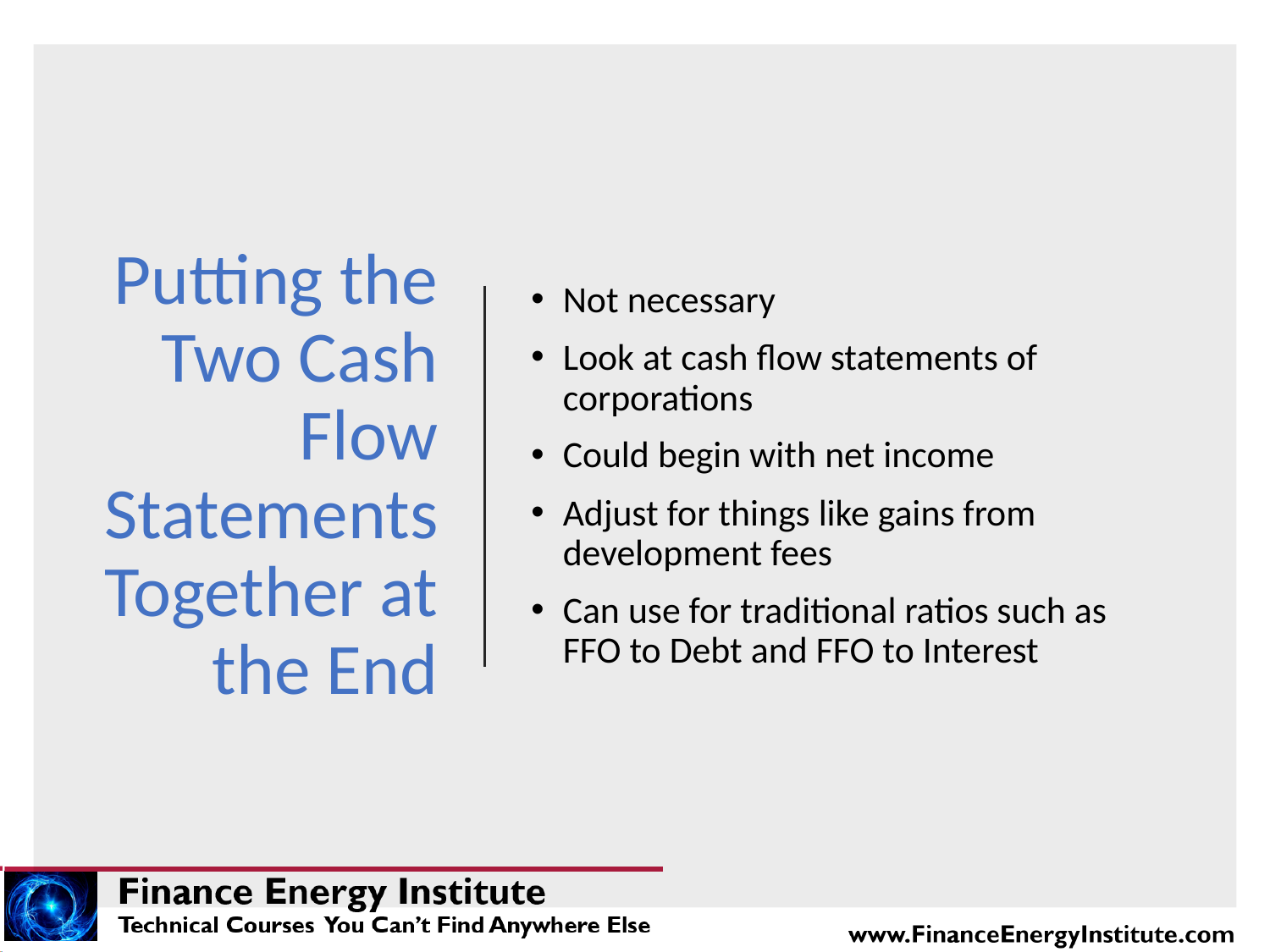

# Putting the Two Cash Flow Statements Together at the End
Not necessary
Look at cash flow statements of corporations
Could begin with net income
Adjust for things like gains from development fees
Can use for traditional ratios such as FFO to Debt and FFO to Interest